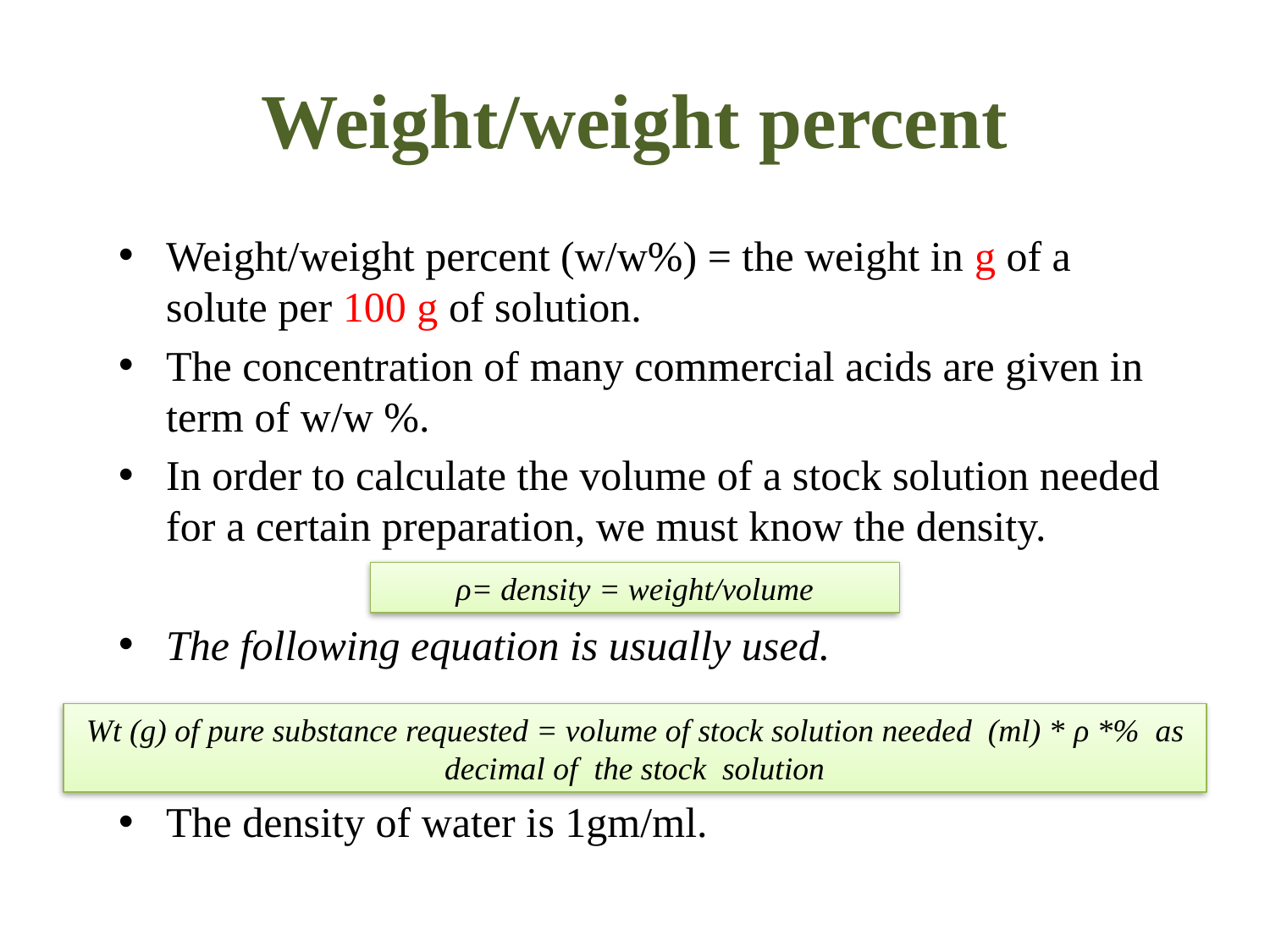

# Weight/weight percent
Weight/weight percent (w/w%) = the weight in g of a solute per 100 g of solution.
The concentration of many commercial acids are given in term of w/w %.
In order to calculate the volume of a stock solution needed for a certain preparation, we must know the density.

The following equation is usually used.

The density of water is 1gm/ml.

ρ= density = weight/volume
Wt (g) of pure substance requested = volume of stock solution needed  (ml) * ρ *%  as decimal of  the stock  solution